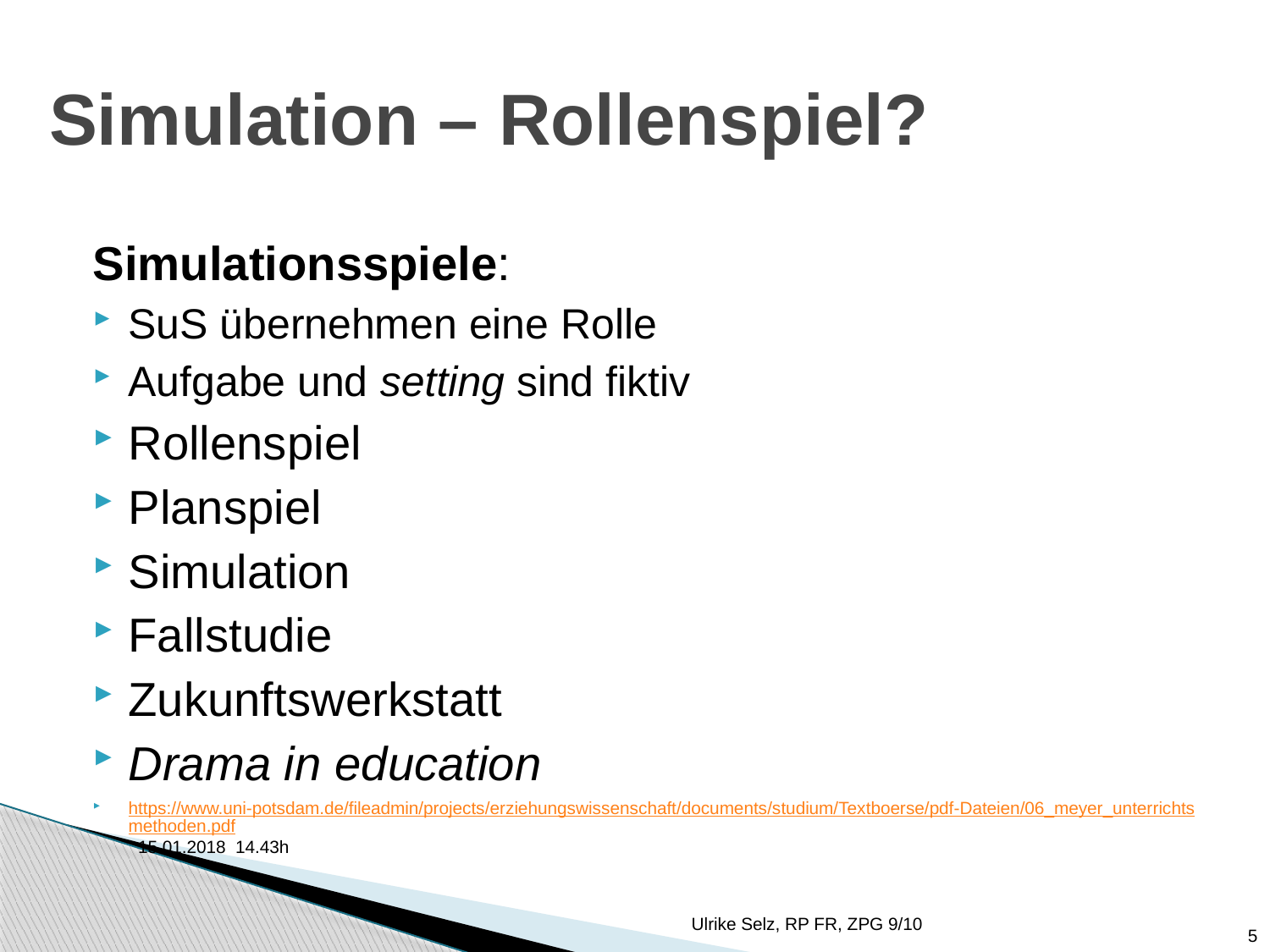

Simulation – Rollenspiel?
Simulationsspiele:
SuS übernehmen eine Rolle
Aufgabe und setting sind fiktiv
Rollenspiel
Planspiel
Simulation
Fallstudie
Zukunftswerkstatt
Drama in education
https://www.uni-potsdam.de/fileadmin/projects/erziehungswissenschaft/documents/studium/Textboerse/pdf-Dateien/06_meyer_unterrichtsmethoden.pdf  15.01.2018  14.43h

Ulrike Selz, RP FR, ZPG 9/10
5